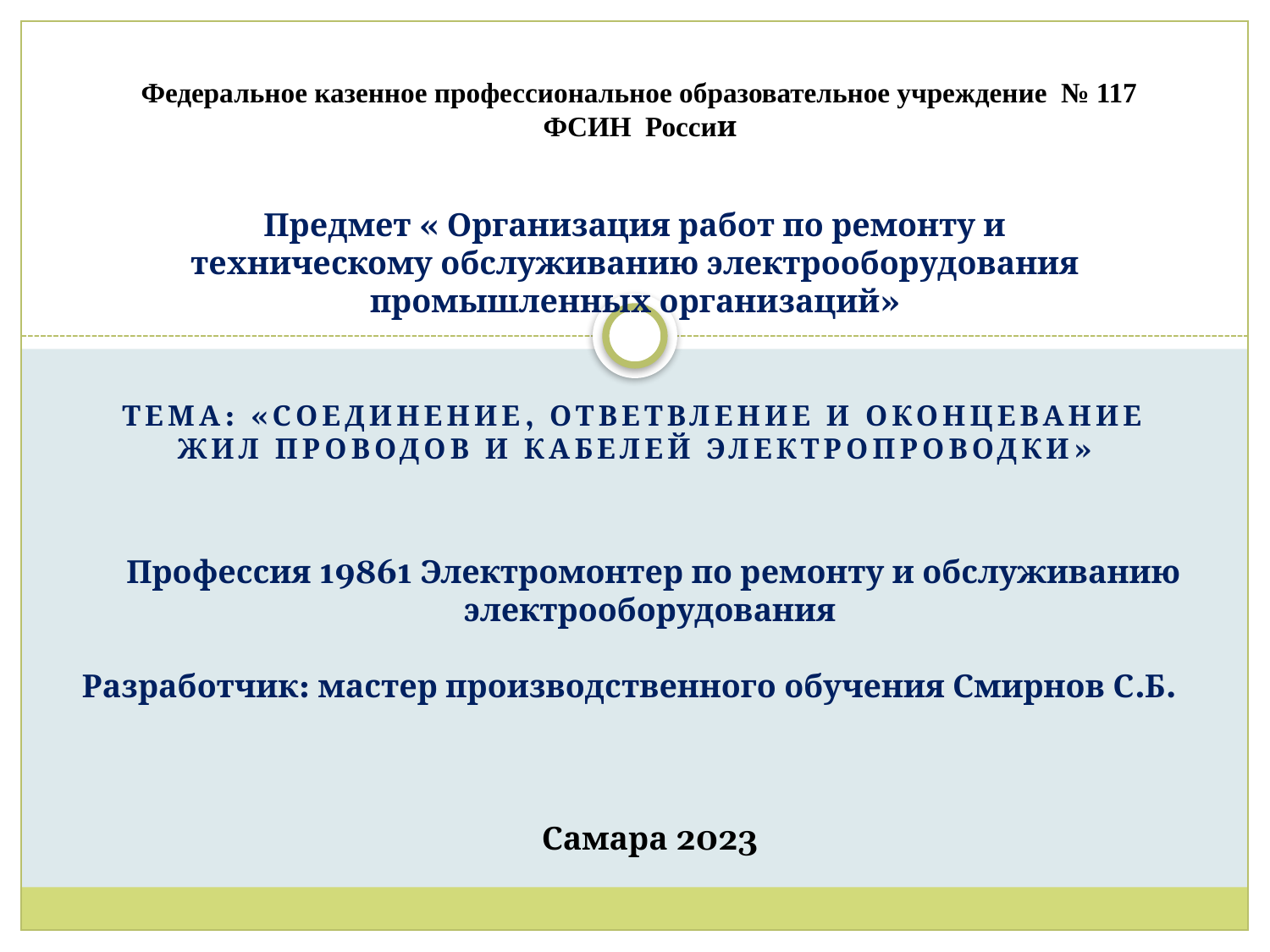

# Федеральное казенное профессиональное образовательное учреждение  № 117 ФСИН  России
Предмет « Организация работ по ремонту и техническому обслуживанию электрооборудования промышленных организаций»
Тема: «Соединение, ответвление и оконцевание жил проводов и кабелей электропроводки»
 Профессия 19861 Электромонтер по ремонту и обслуживанию электрооборудования

Разработчик: мастер производственного обучения Смирнов С.Б.

Самара 2023